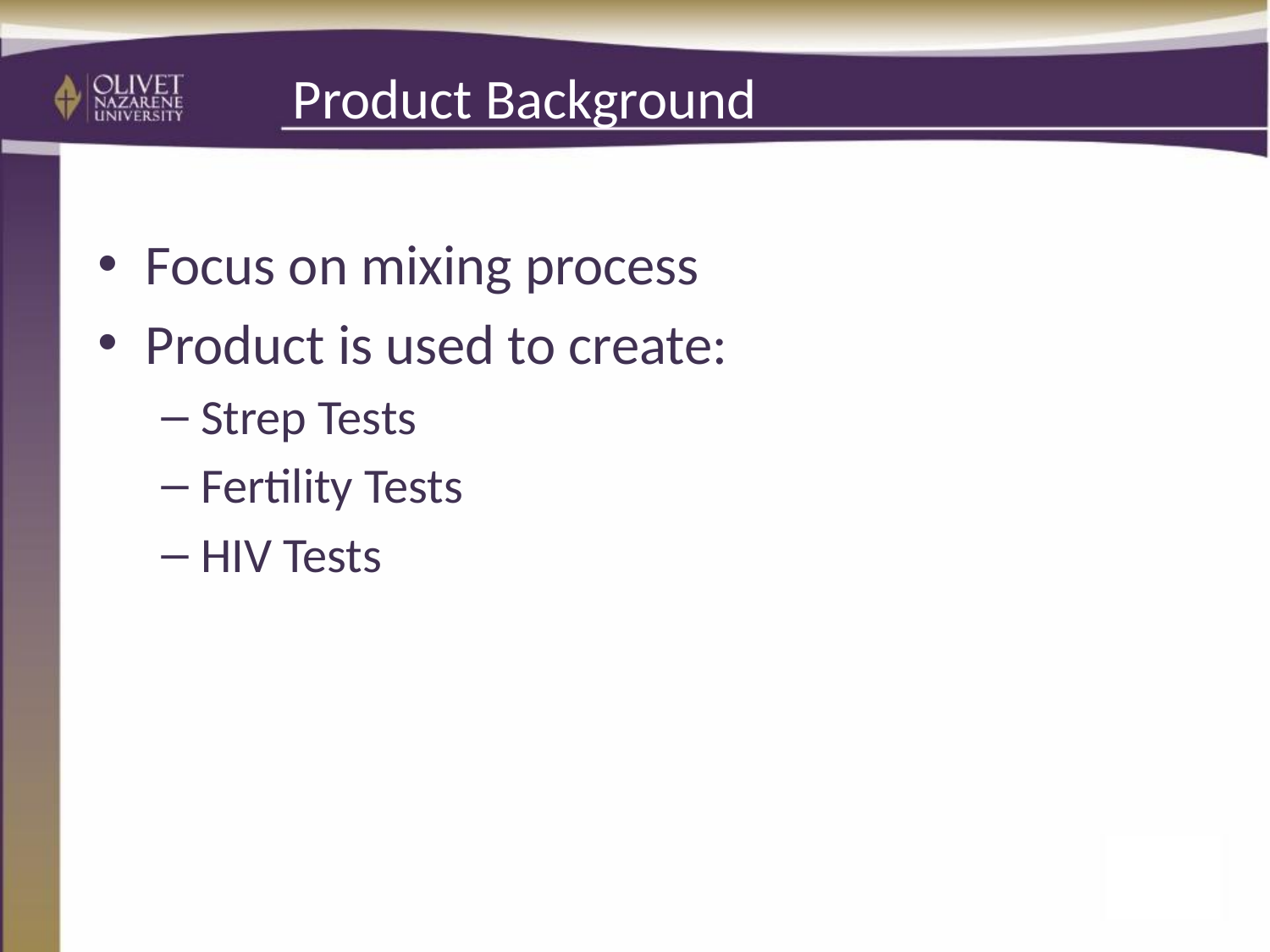

# Product Background
Focus on mixing process
Product is used to create:
Strep Tests
Fertility Tests
HIV Tests